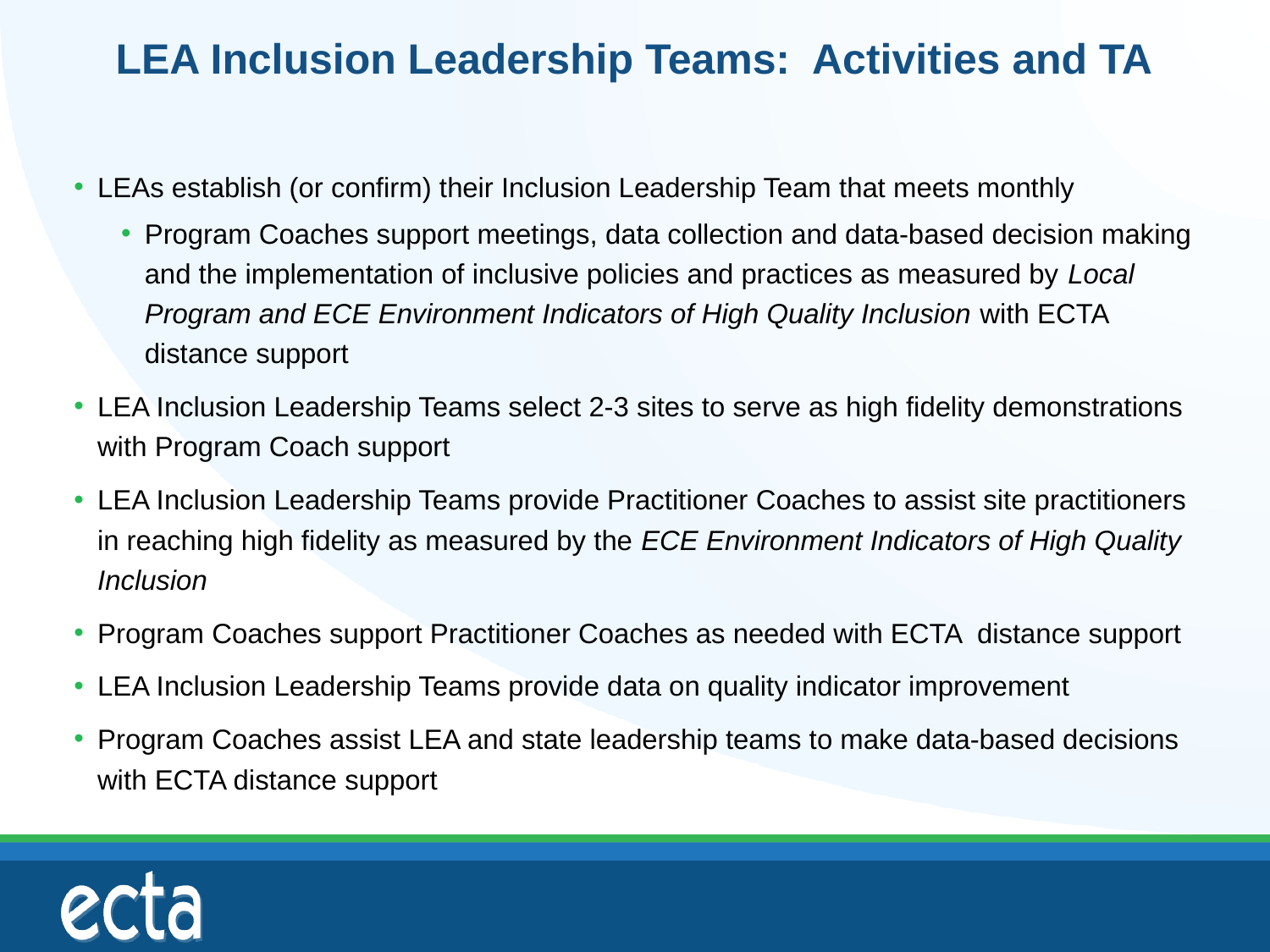

# LEA Inclusion Leadership Teams:  Activities and TA
LEAs establish (or confirm) their Inclusion Leadership Team that meets monthly
Program Coaches support meetings, data collection and data-based decision making and the implementation of inclusive policies and practices as measured by Local Program and ECE Environment Indicators of High Quality Inclusion with ECTA distance support
LEA Inclusion Leadership Teams select 2-3 sites to serve as high fidelity demonstrations with Program Coach support
LEA Inclusion Leadership Teams provide Practitioner Coaches to assist site practitioners in reaching high fidelity as measured by the ECE Environment Indicators of High Quality Inclusion
Program Coaches support Practitioner Coaches as needed with ECTA  distance support
LEA Inclusion Leadership Teams provide data on quality indicator improvement
Program Coaches assist LEA and state leadership teams to make data-based decisions with ECTA distance support